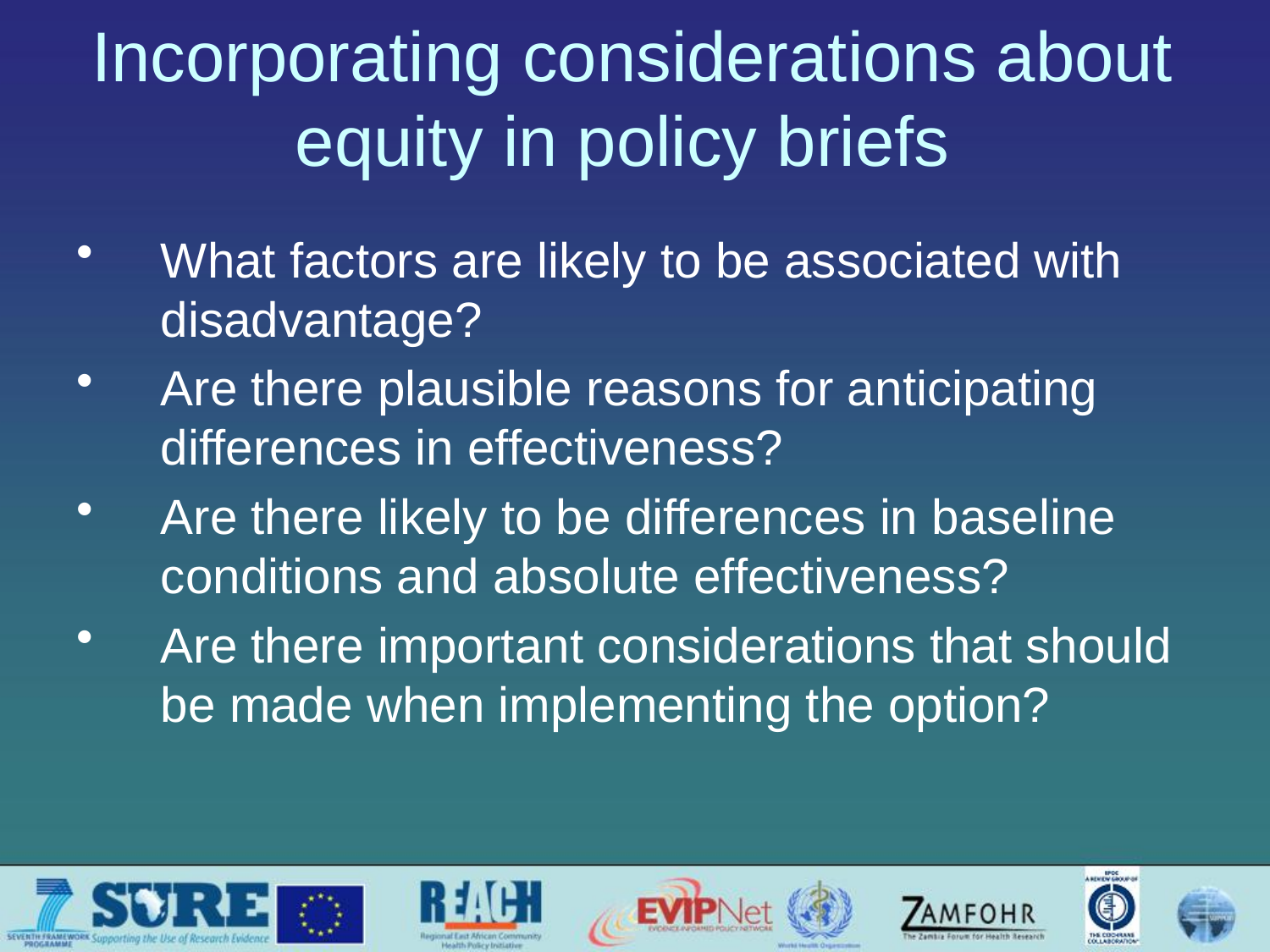

# Incorporating considerations about equity in policy briefs
What factors are likely to be associated with disadvantage?
Are there plausible reasons for anticipating differences in effectiveness?
Are there likely to be differences in baseline conditions and absolute effectiveness?
Are there important considerations that should be made when implementing the option?